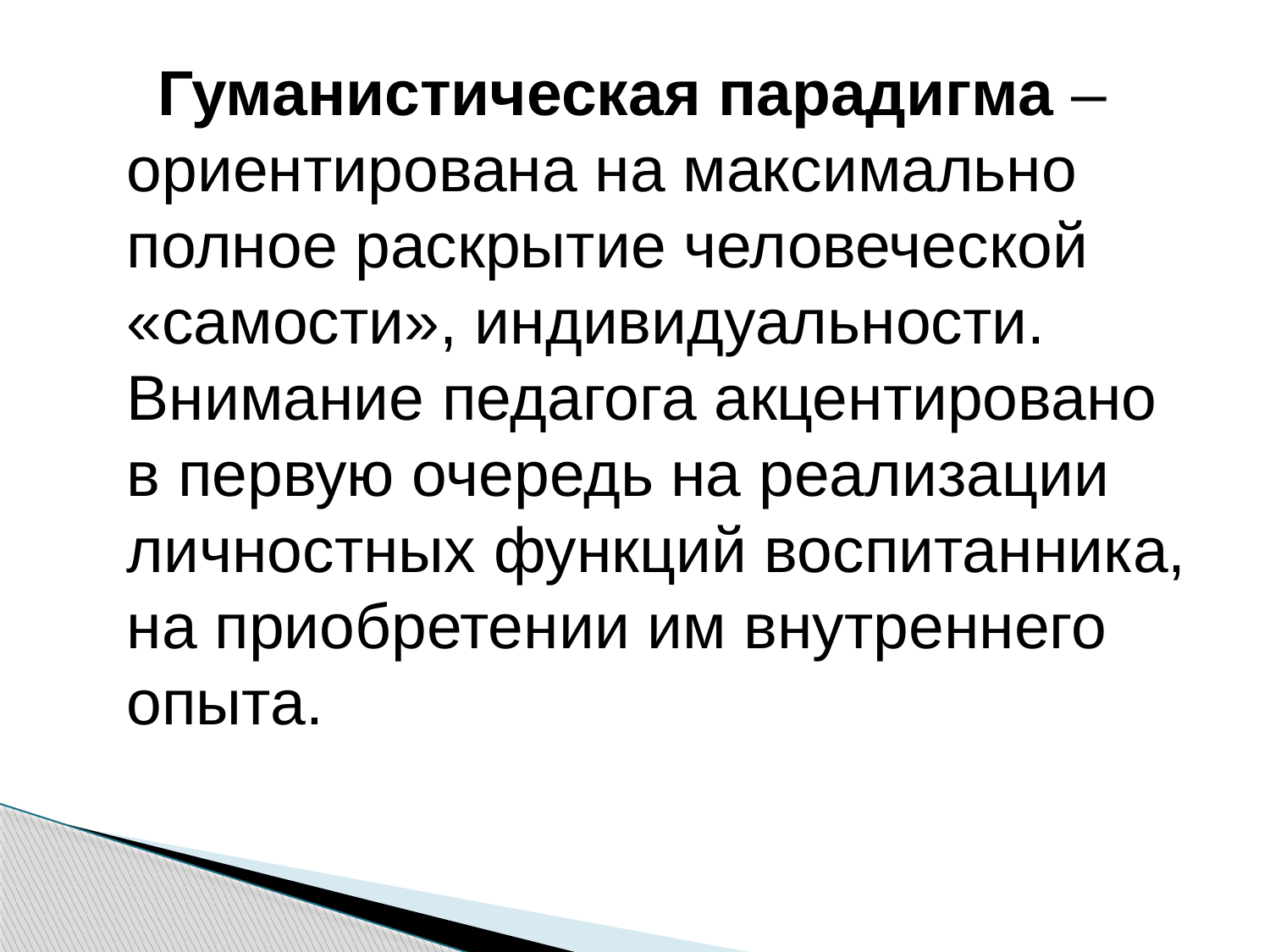

#
     Гуманистическая парадигма –ориентирована на максимально полное раскрытие человеческой «самости», индивидуальности. Внимание педагога акцентировано в первую очередь на реализации личностных функций воспитанника, на приобретении им внутреннего опыта.